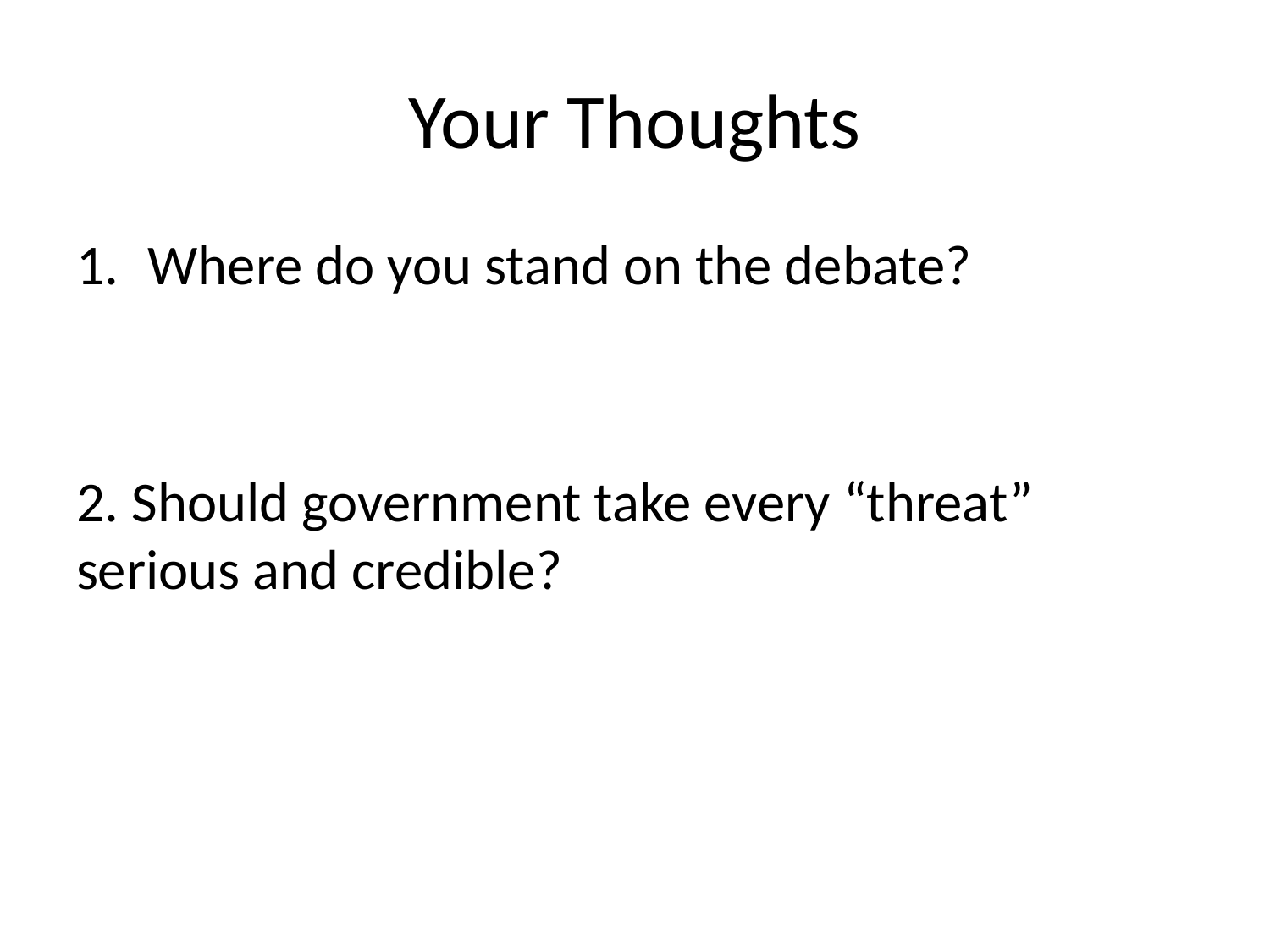

# Your Thoughts
Where do you stand on the debate?

2. Should government take every “threat” serious and credible?